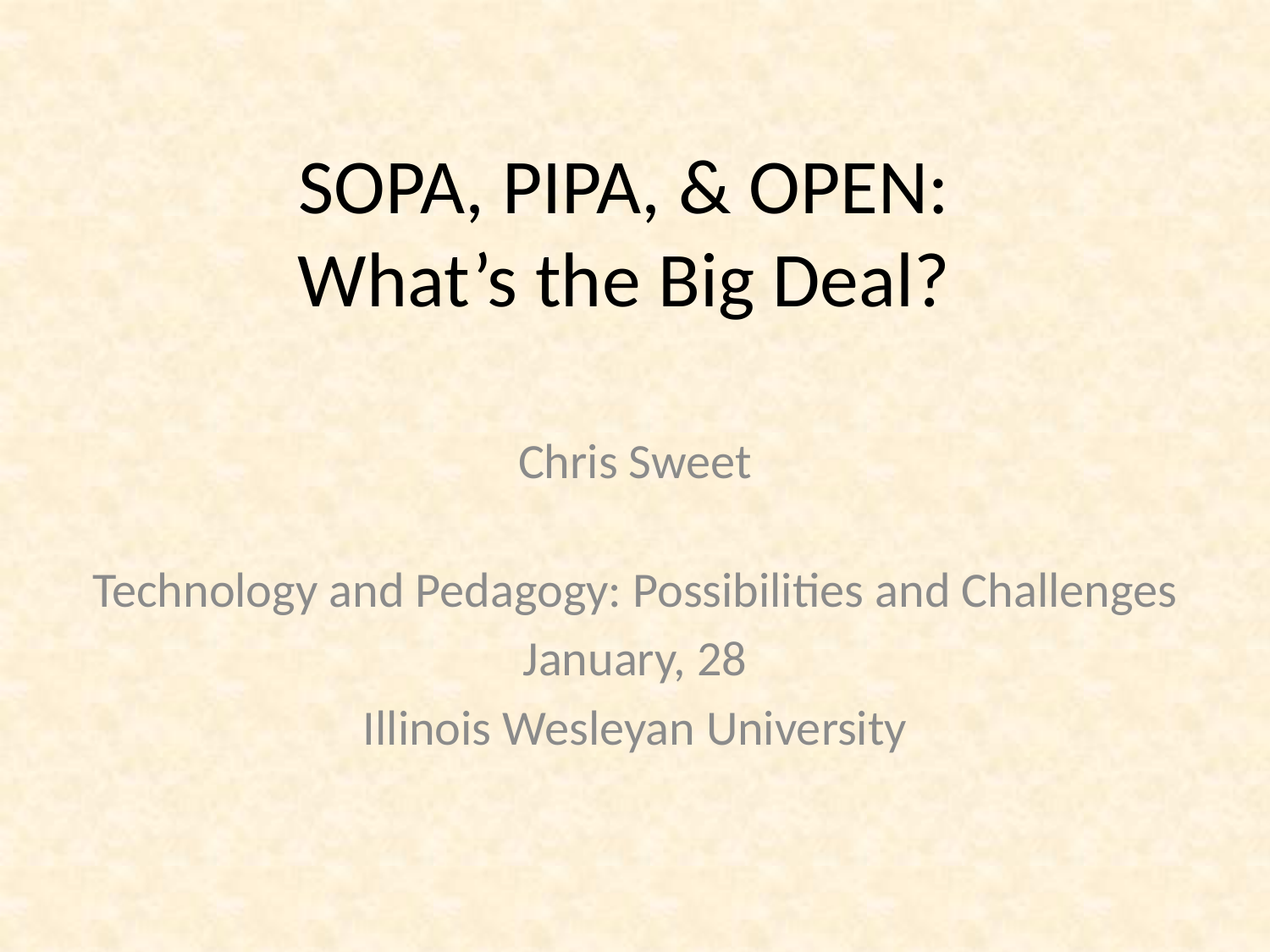

# SOPA, PIPA, & OPEN: What’s the Big Deal?
Chris Sweet
Technology and Pedagogy: Possibilities and Challenges
January, 28
Illinois Wesleyan University